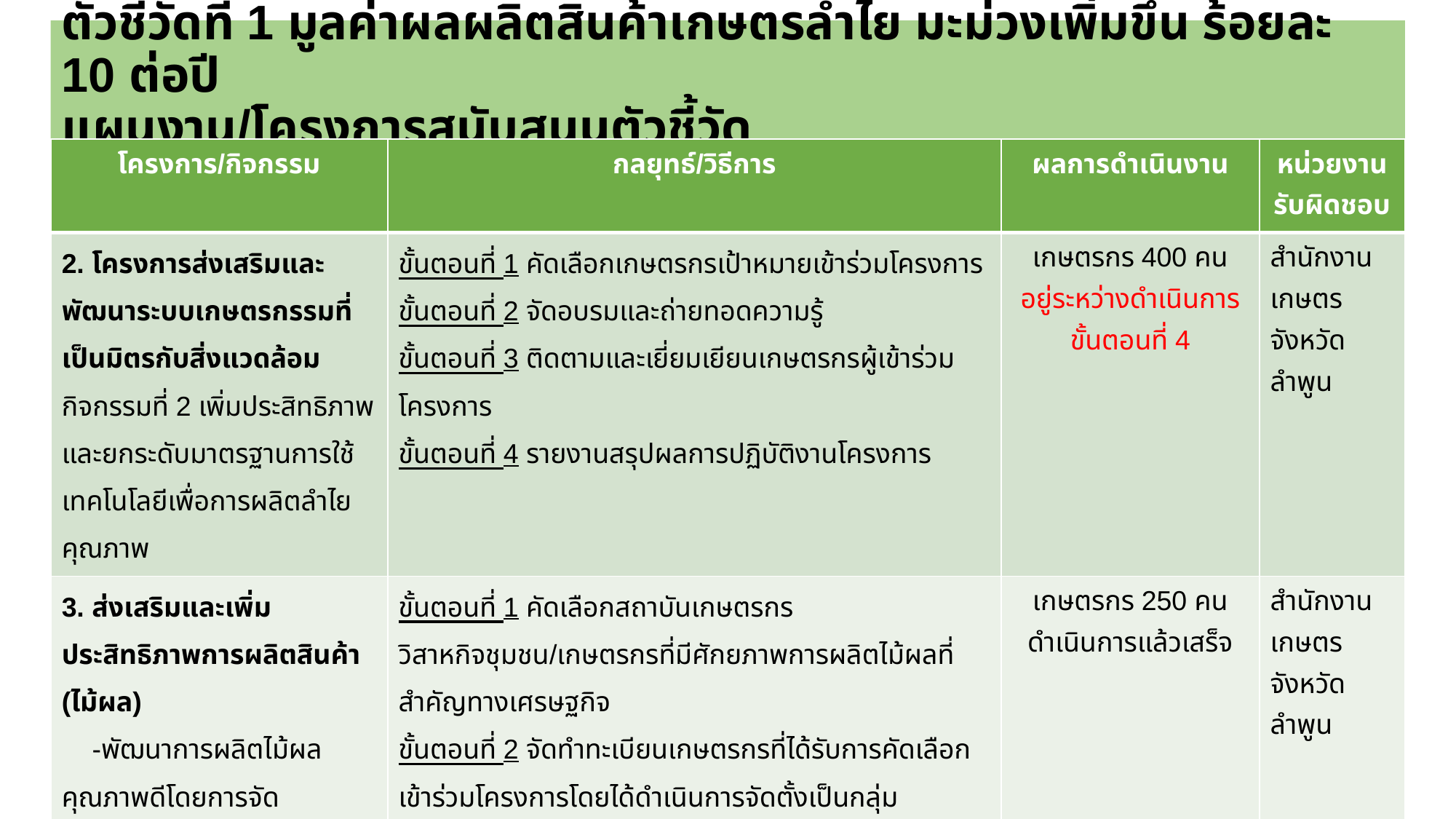

# ตัวชี้วัดที่ 1 มูลค่าผลผลิตสินค้าเกษตรลำไย มะม่วงเพิ่มขึ้น ร้อยละ 10 ต่อปี แผนงาน/โครงการสนับสนุนตัวชี้วัด
| โครงการ/กิจกรรม | กลยุทธ์/วิธีการ | ผลการดำเนินงาน | หน่วยงานรับผิดชอบ |
| --- | --- | --- | --- |
| 2. โครงการส่งเสริมและพัฒนาระบบเกษตรกรรมที่เป็นมิตรกับสิ่งแวดล้อม กิจกรรมที่ 2 เพิ่มประสิทธิภาพและยกระดับมาตรฐานการใช้เทคโนโลยีเพื่อการผลิตลำไยคุณภาพ | ขั้นตอนที่ 1 คัดเลือกเกษตรกรเป้าหมายเข้าร่วมโครงการ ขั้นตอนที่ 2 จัดอบรมและถ่ายทอดความรู้ ขั้นตอนที่ 3 ติดตามและเยี่ยมเยียนเกษตรกรผู้เข้าร่วมโครงการ ขั้นตอนที่ 4 รายงานสรุปผลการปฏิบัติงานโครงการ | เกษตรกร 400 คน อยู่ระหว่างดำเนินการขั้นตอนที่ 4 | สำนักงานเกษตรจังหวัดลำพูน |
| 3. ส่งเสริมและเพิ่มประสิทธิภาพการผลิตสินค้า (ไม้ผล) -พัฒนาการผลิตไม้ผลคุณภาพดีโดยการจัดกระบวนการเรียนรู้แบบมีส่วนร่วม | ขั้นตอนที่ 1 คัดเลือกสถาบันเกษตรกร วิสาหกิจชุมชน/เกษตรกรที่มีศักยภาพการผลิตไม้ผลที่สำคัญทางเศรษฐกิจ ขั้นตอนที่ 2 จัดทำทะเบียนเกษตรกรที่ได้รับการคัดเลือกเข้าร่วมโครงการโดยได้ดำเนินการจัดตั้งเป็นกลุ่ม ขั้นตอนที่ 3 ดำเนินการจัดอบรมเกษตรกรตามประเด็นความต้องการของเกษตรกร | เกษตรกร 250 คน ดำเนินการแล้วเสร็จ | สำนักงานเกษตรจังหวัดลำพูน |
| 4. พัฒนาการผลิตลำไยให้มีคุณภาพเพื่อรองรับตลาดทั้งในและต่างประเทศ 1) ถ่ายทอดความรู้เรื่องการผลิตลำไยให้มีคุณภาพ | ขั้นตอนที่ 1 คัดเลือกเกษตรกรเป้าหมายเข้าร่วมโครงการ ขั้นตอนที่ 2 จัดอบรมและถ่ายทอดความรู้ ขั้นตอนที่ 3 ติดตามและเยี่ยมเยียนเกษตรกรผู้เข้าร่วมโครงการ ขั้นตอนที่ 4 รายงานสรุปผลการปฏิบัติงานโครงการ | เกษตรกร 210 คน อยู่ระหว่างดำเนินการขั้นตอนที่ 2- 4 | สำนักงานเกษตรจังหวัดลำพูน |